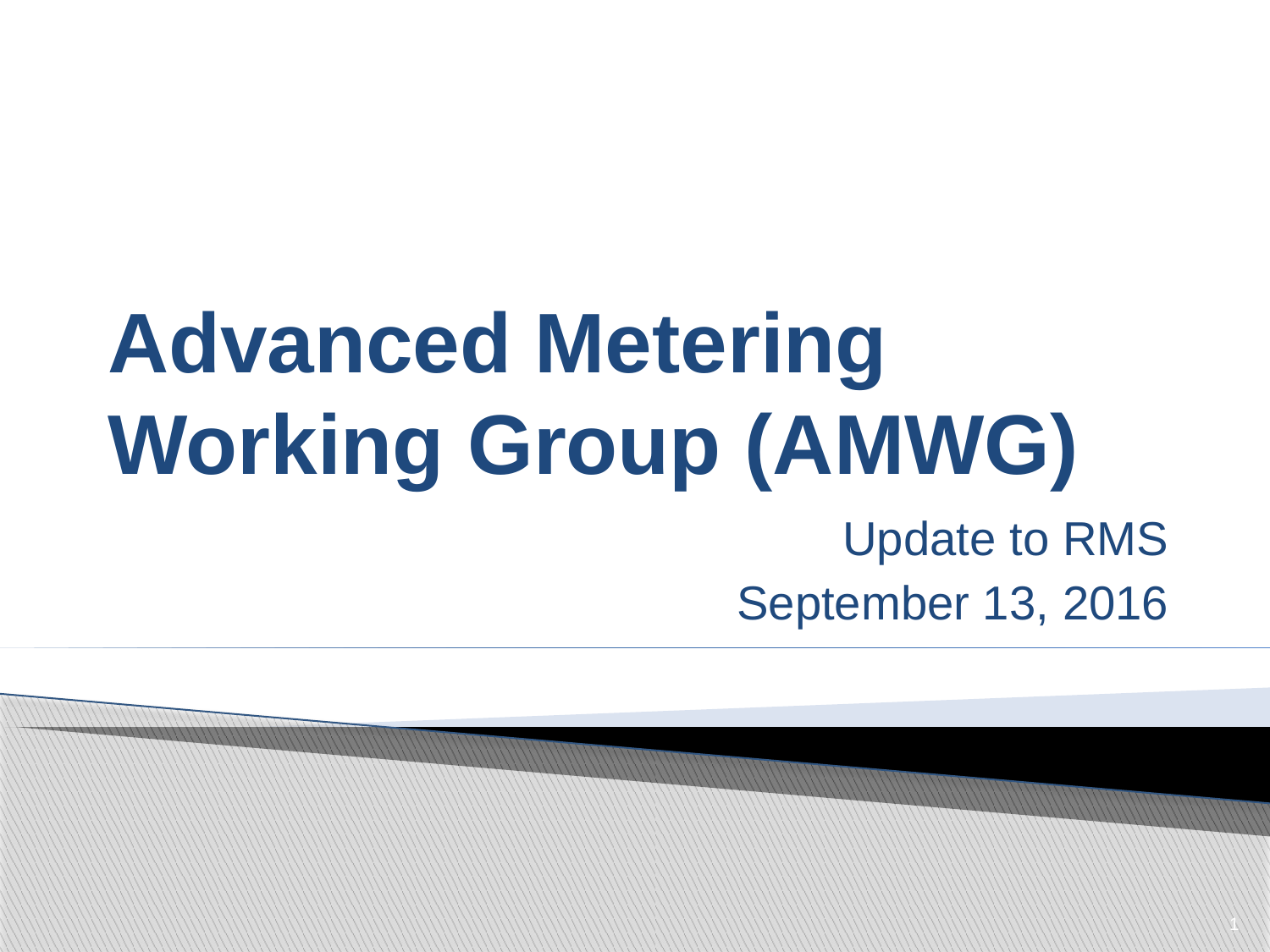

# Advanced Metering Working Group (AMWG)
Update to RMS
September 13, 2016
1